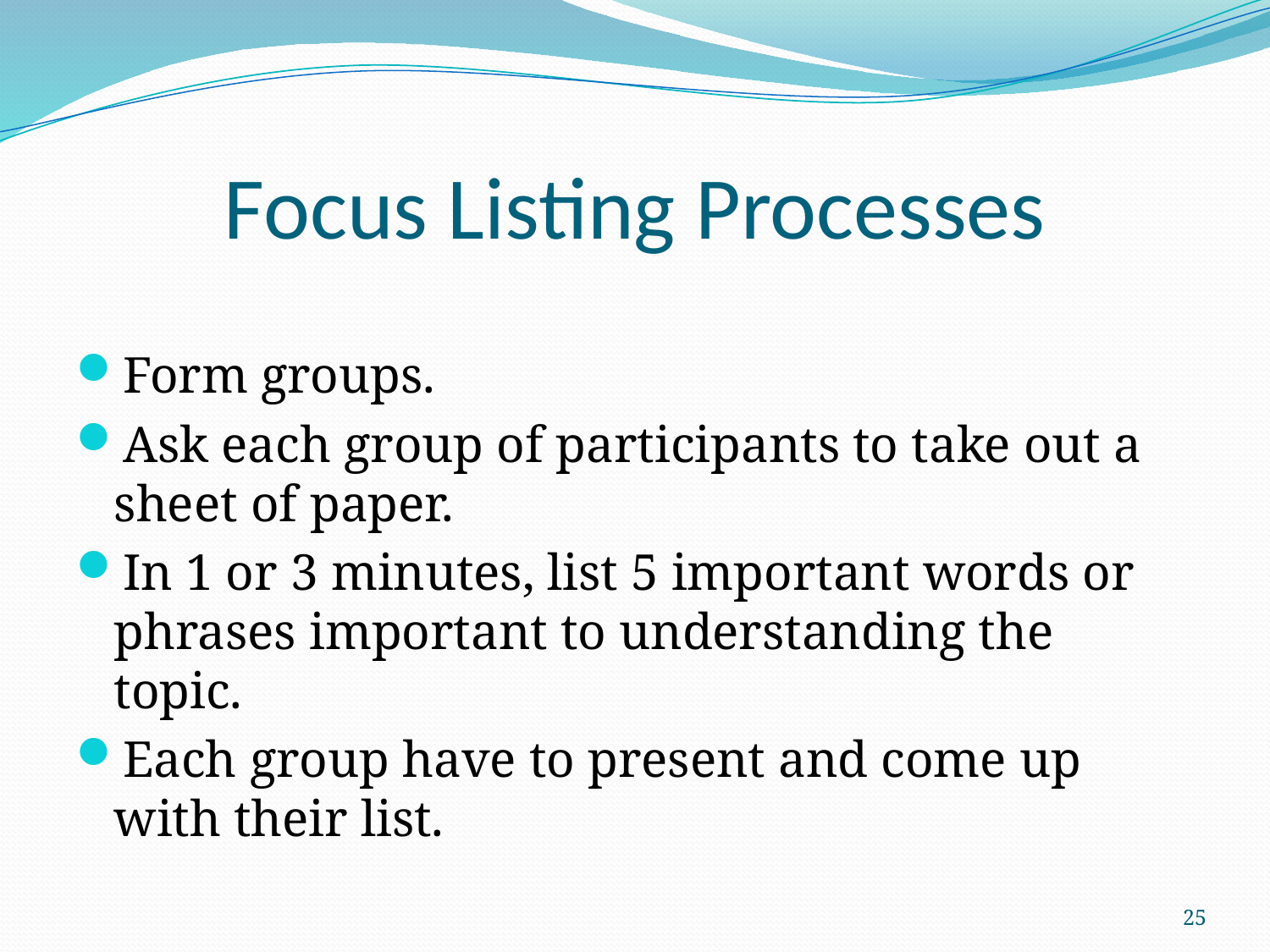

# Focus Listing Processes

Form groups.
Ask each group of participants to take out a sheet of paper.
In 1 or 3 minutes, list 5 important words or phrases important to understanding the topic.
Each group have to present and come up with their list.
25